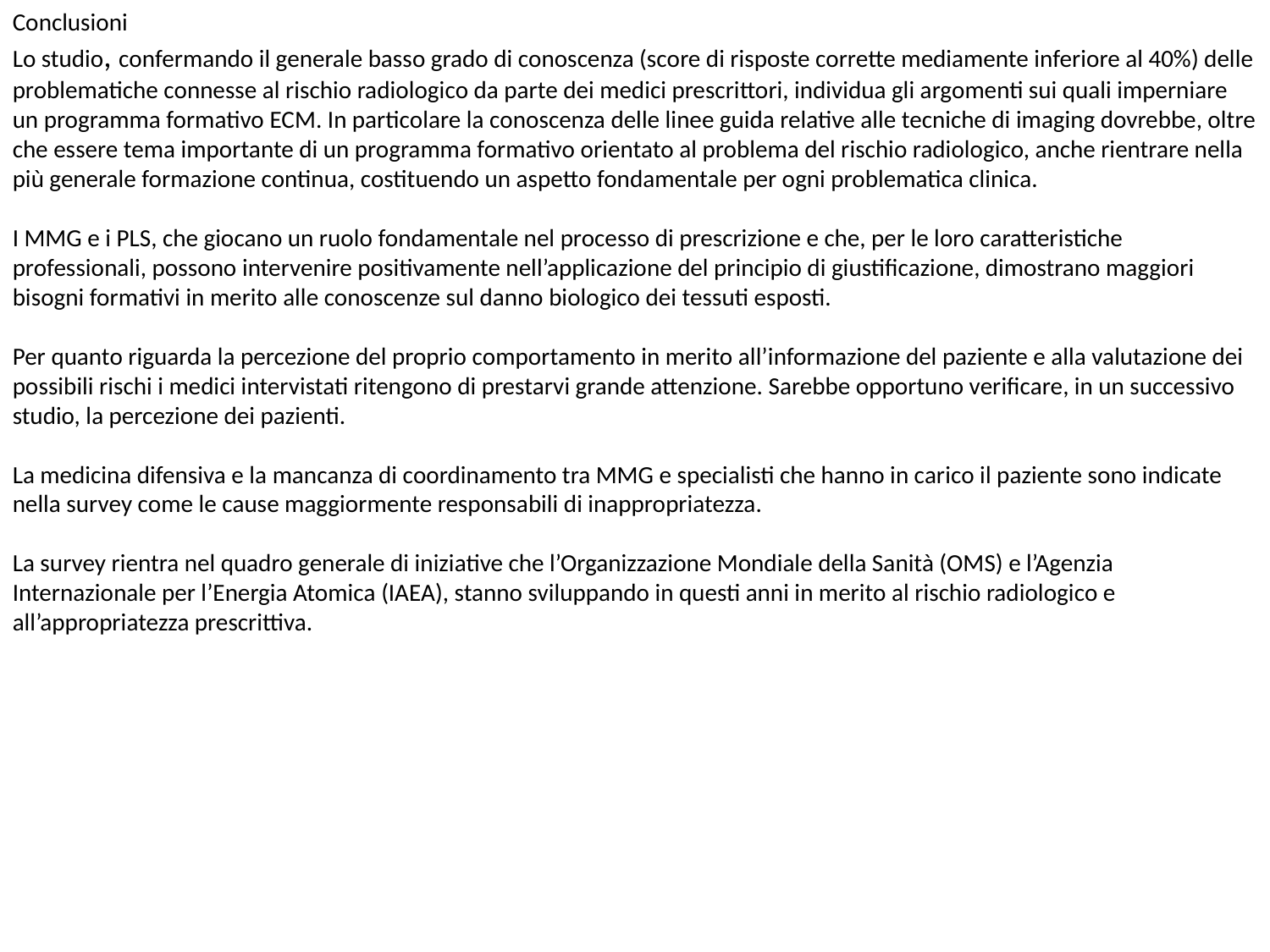

Conclusioni
Lo studio, confermando il generale basso grado di conoscenza (score di risposte corrette mediamente inferiore al 40%) delle problematiche connesse al rischio radiologico da parte dei medici prescrittori, individua gli argomenti sui quali imperniare un programma formativo ECM. In particolare la conoscenza delle linee guida relative alle tecniche di imaging dovrebbe, oltre che essere tema importante di un programma formativo orientato al problema del rischio radiologico, anche rientrare nella più generale formazione continua, costituendo un aspetto fondamentale per ogni problematica clinica. 
I MMG e i PLS, che giocano un ruolo fondamentale nel processo di prescrizione e che, per le loro caratteristiche professionali, possono intervenire positivamente nell’applicazione del principio di giustificazione, dimostrano maggiori bisogni formativi in merito alle conoscenze sul danno biologico dei tessuti esposti. 
Per quanto riguarda la percezione del proprio comportamento in merito all’informazione del paziente e alla valutazione dei possibili rischi i medici intervistati ritengono di prestarvi grande attenzione. Sarebbe opportuno verificare, in un successivo studio, la percezione dei pazienti. 
La medicina difensiva e la mancanza di coordinamento tra MMG e specialisti che hanno in carico il paziente sono indicate nella survey come le cause maggiormente responsabili di inappropriatezza. 
La survey rientra nel quadro generale di iniziative che l’Organizzazione Mondiale della Sanità (OMS) e l’Agenzia Internazionale per l’Energia Atomica (IAEA), stanno sviluppando in questi anni in merito al rischio radiologico e all’appropriatezza prescrittiva.